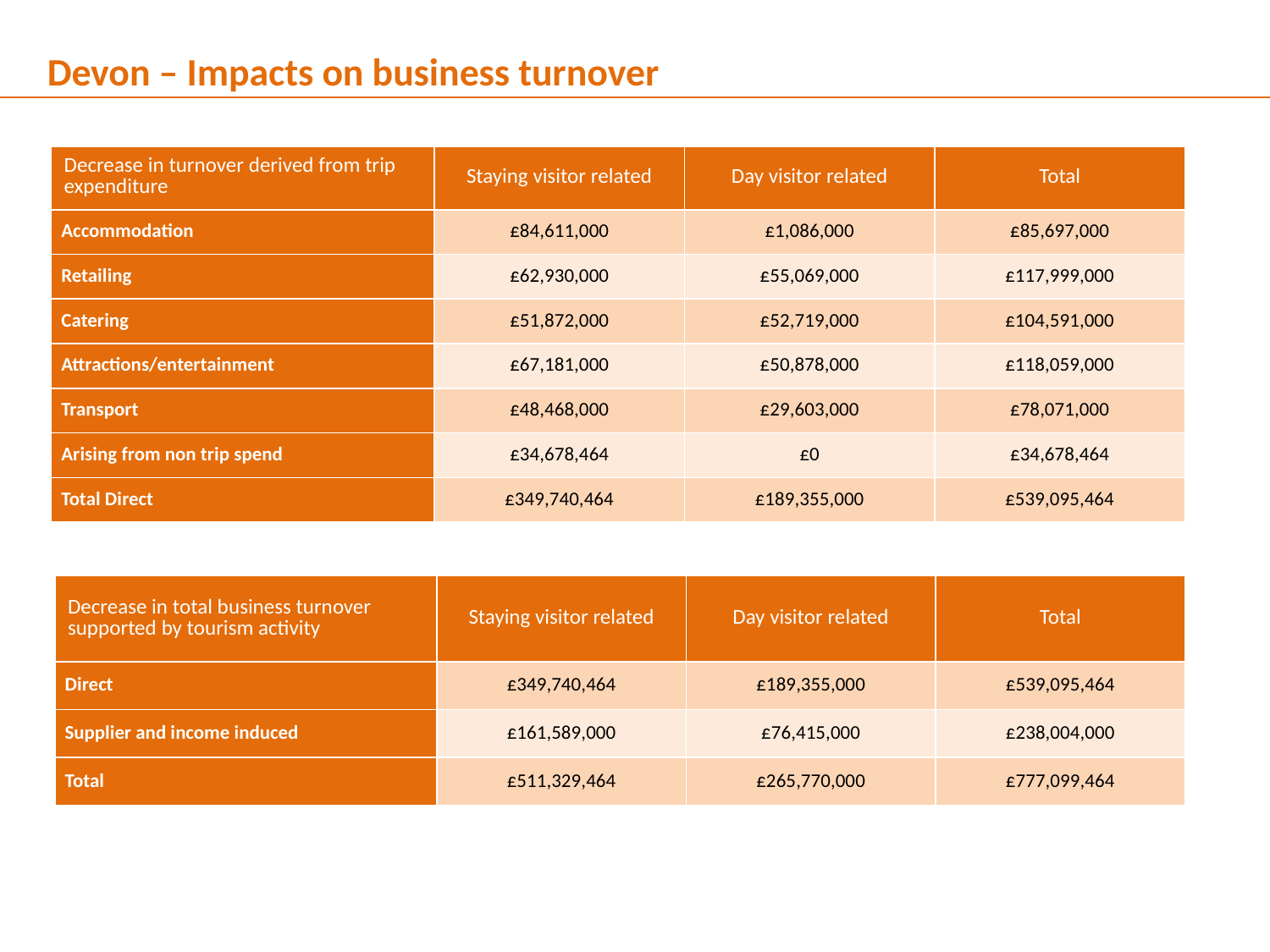

Devon – Impacts on business turnover

| Decrease in turnover derived from trip expenditure | Staying visitor related | Day visitor related | Total |
| --- | --- | --- | --- |
| Accommodation | £84,611,000 | £1,086,000 | £85,697,000 |
| Retailing | £62,930,000 | £55,069,000 | £117,999,000 |
| Catering | £51,872,000 | £52,719,000 | £104,591,000 |
| Attractions/entertainment | £67,181,000 | £50,878,000 | £118,059,000 |
| Transport | £48,468,000 | £29,603,000 | £78,071,000 |
| Arising from non trip spend | £34,678,464 | £0 | £34,678,464 |
| Total Direct | £349,740,464 | £189,355,000 | £539,095,464 |
| Decrease in total business turnover supported by tourism activity | Staying visitor related | Day visitor related | Total |
| --- | --- | --- | --- |
| Direct | £349,740,464 | £189,355,000 | £539,095,464 |
| Supplier and income induced | £161,589,000 | £76,415,000 | £238,004,000 |
| Total | £511,329,464 | £265,770,000 | £777,099,464 |
6